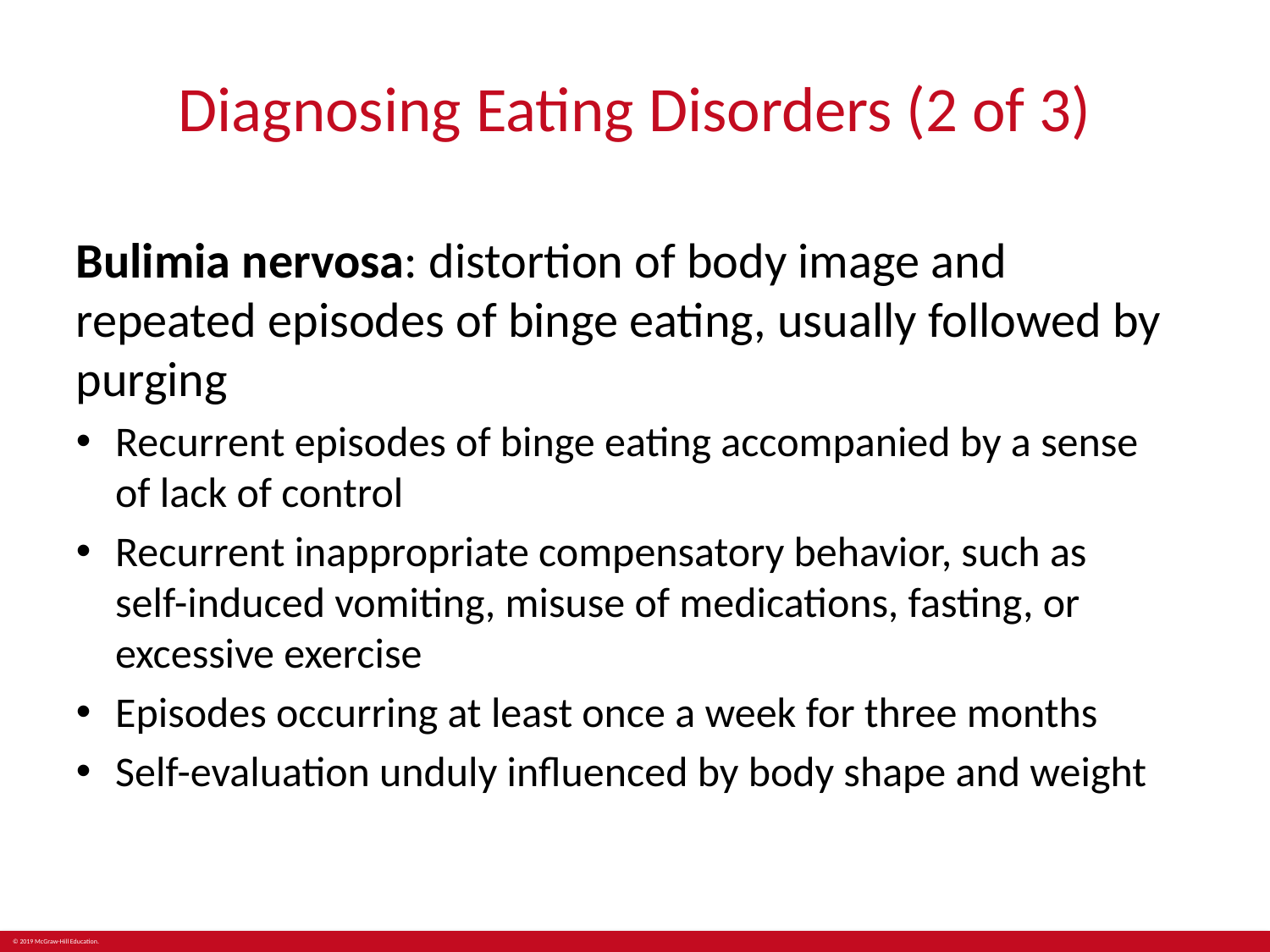

# Diagnosing Eating Disorders (2 of 3)
Bulimia nervosa: distortion of body image and repeated episodes of binge eating, usually followed by purging
Recurrent episodes of binge eating accompanied by a sense
of lack of control
Recurrent inappropriate compensatory behavior, such as
self-induced vomiting, misuse of medications, fasting, or excessive exercise
Episodes occurring at least once a week for three months
Self-evaluation unduly influenced by body shape and weight